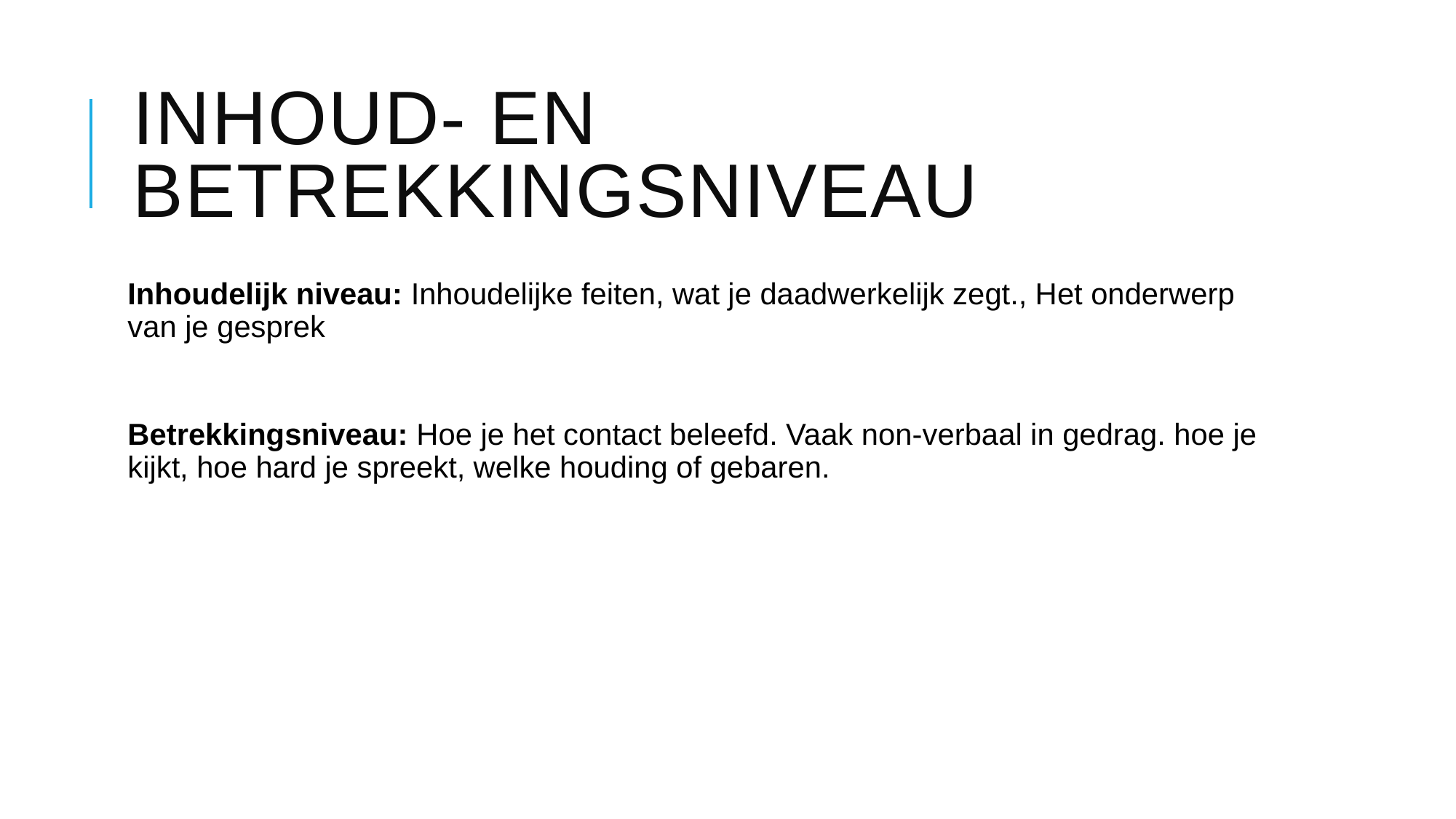

# Inhoud- en betrekkingsniveau
Inhoudelijk niveau: Inhoudelijke feiten, wat je daadwerkelijk zegt., Het onderwerp van je gesprek

Betrekkingsniveau: Hoe je het contact beleefd. Vaak non-verbaal in gedrag. hoe je kijkt, hoe hard je spreekt, welke houding of gebaren.